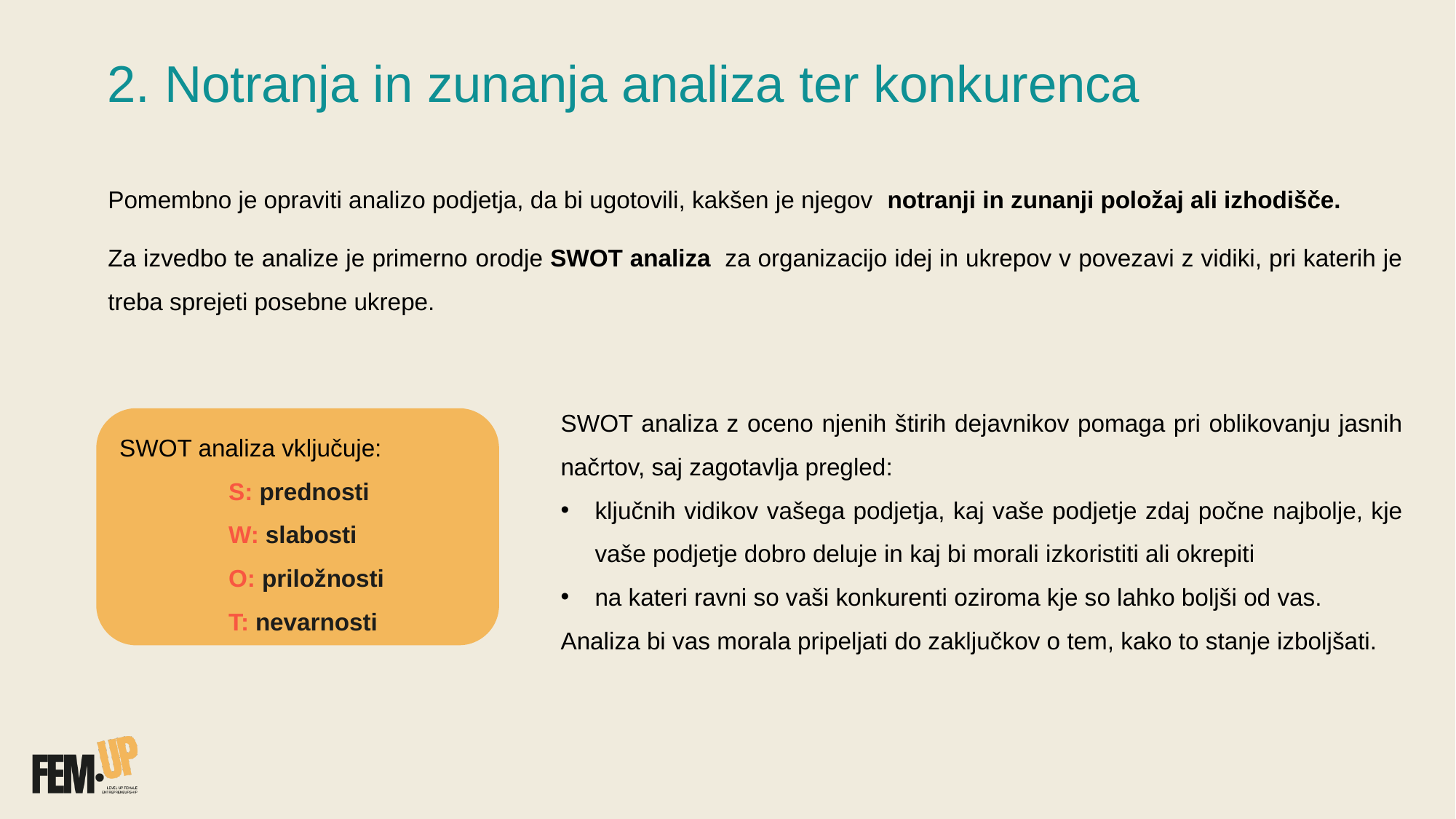

# 2. Notranja in zunanja analiza ter konkurenca
Pomembno je opraviti analizo podjetja, da bi ugotovili, kakšen je njegov  notranji in zunanji položaj ali izhodišče.
Za izvedbo te analize je primerno orodje SWOT analiza  za organizacijo idej in ukrepov v povezavi z vidiki, pri katerih je treba sprejeti posebne ukrepe.

SWOT analiza z oceno njenih štirih dejavnikov pomaga pri oblikovanju jasnih načrtov, saj zagotavlja pregled:
ključnih vidikov vašega podjetja, kaj vaše podjetje zdaj počne najbolje, kje vaše podjetje dobro deluje in kaj bi morali izkoristiti ali okrepiti
na kateri ravni so vaši konkurenti oziroma kje so lahko boljši od vas.
Analiza bi vas morala pripeljati do zaključkov o tem, kako to stanje izboljšati.
SWOT analiza vključuje:
	S: prednosti
	W: slabosti
	O: priložnosti
	T: nevarnosti